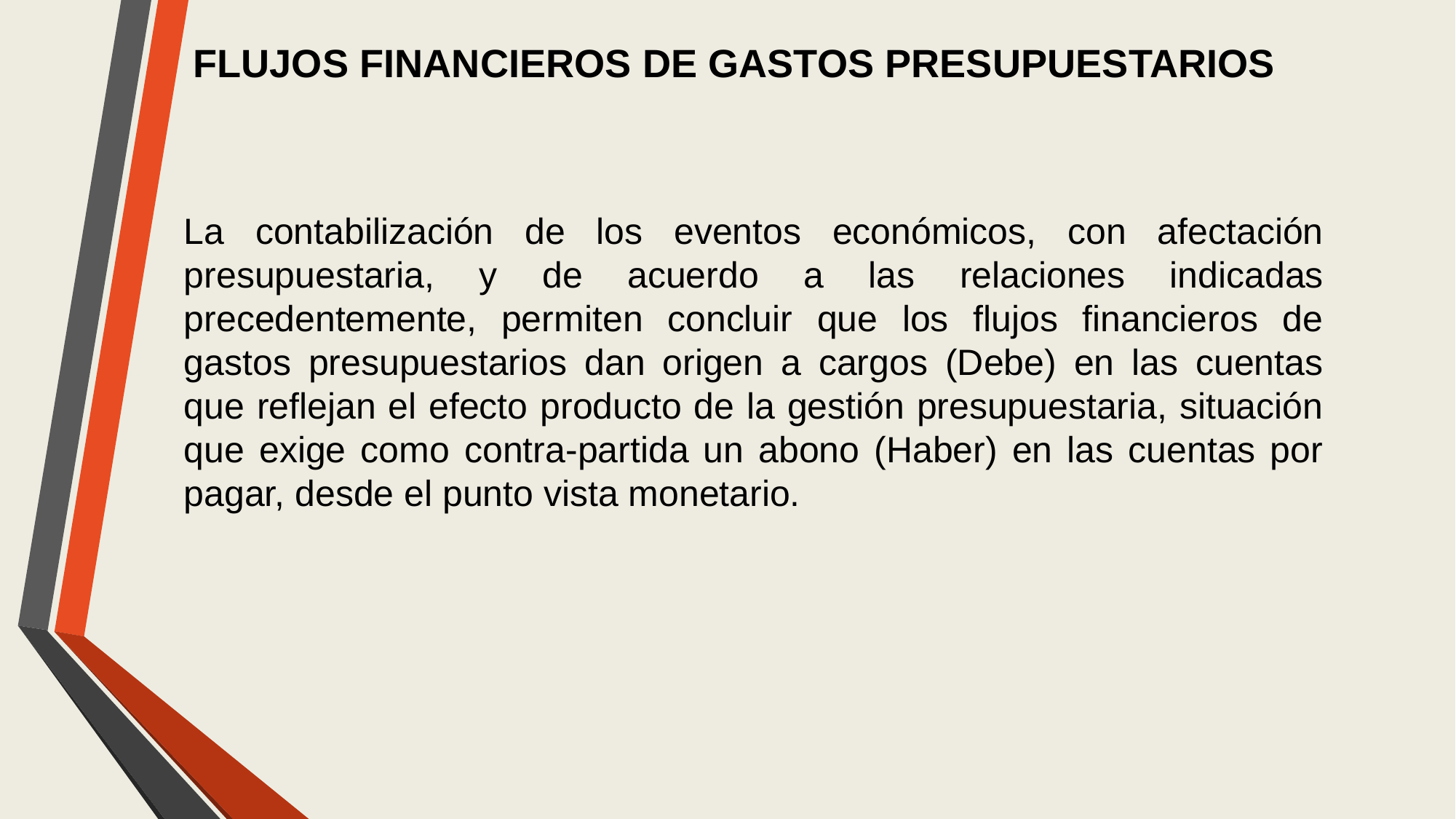

FLUJOS FINANCIEROS DE GASTOS PRESUPUESTARIOS

La contabilización de los eventos económicos, con afectación presupuestaria, y de acuerdo a las relaciones indicadas precedentemente, permiten concluir que los flujos financieros de gastos presupuestarios dan origen a cargos (Debe) en las cuentas que reflejan el efecto producto de la gestión presupuestaria, situación que exige como contra-partida un abono (Haber) en las cuentas por pagar, desde el punto vista monetario.